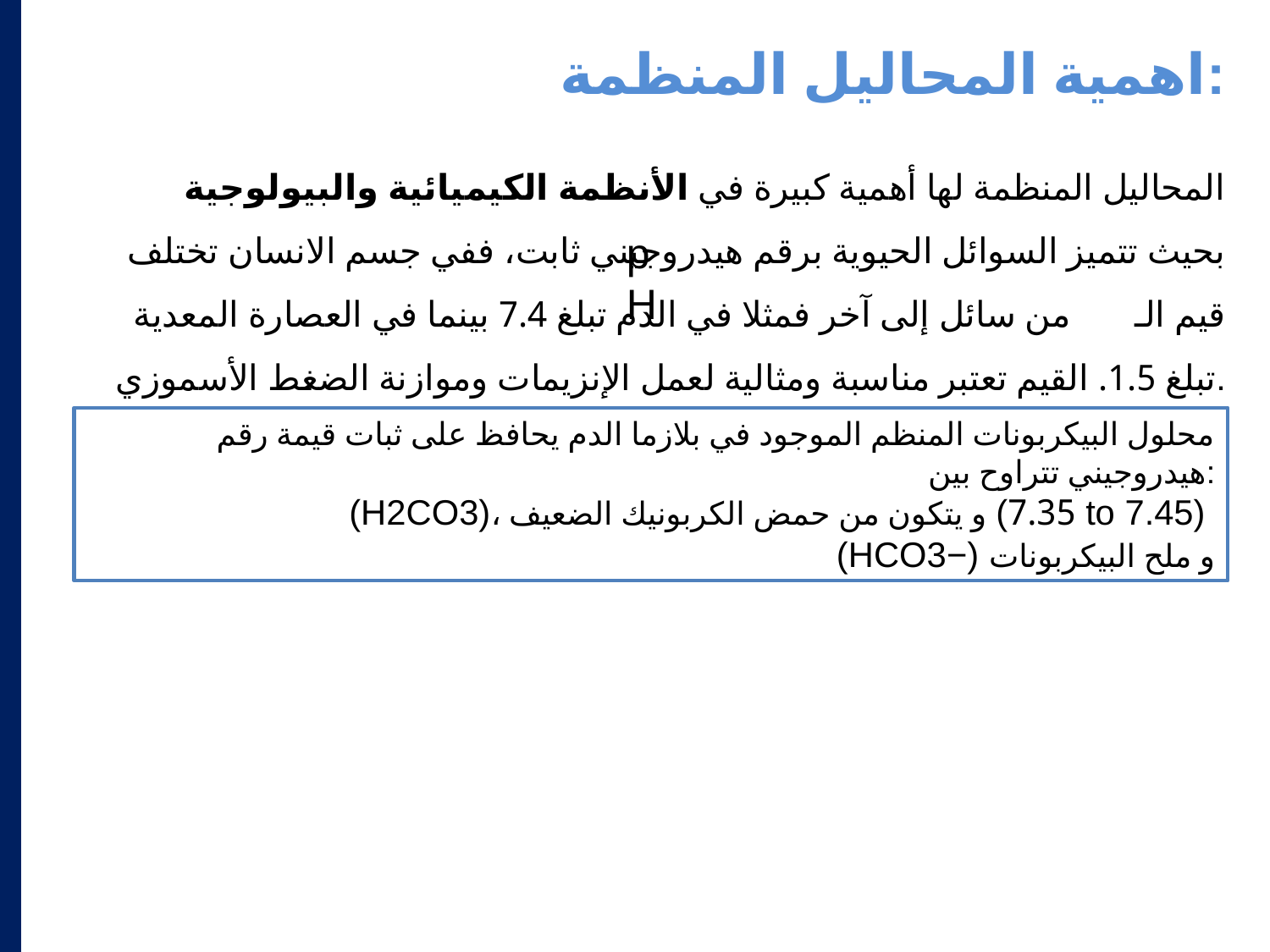

اهمية المحاليل المنظمة:

المحاليل المنظمة لها أهمية كبيرة في الأنظمة الكيميائية والبيولوجية بحيث تتميز السوائل الحيوية برقم هيدروجيني ثابت، ففي جسم الانسان تختلف قيم الـ       من سائل إلى آخر فمثلا في الدم تبلغ 7.4 بينما في العصارة المعدية تبلغ 1.5. القيم تعتبر مناسبة ومثالية لعمل الإنزيمات وموازنة الضغط الأسموزي.
pH
محلول البيكربونات المنظم الموجود في بلازما الدم يحافظ على ثبات قيمة رقم هيدروجيني تتراوح بين:
                        (H2CO3)، و يتكون من حمض الكربونيك الضعيف (7.35 to 7.45)
(HCO3−) و ملح البيكربونات